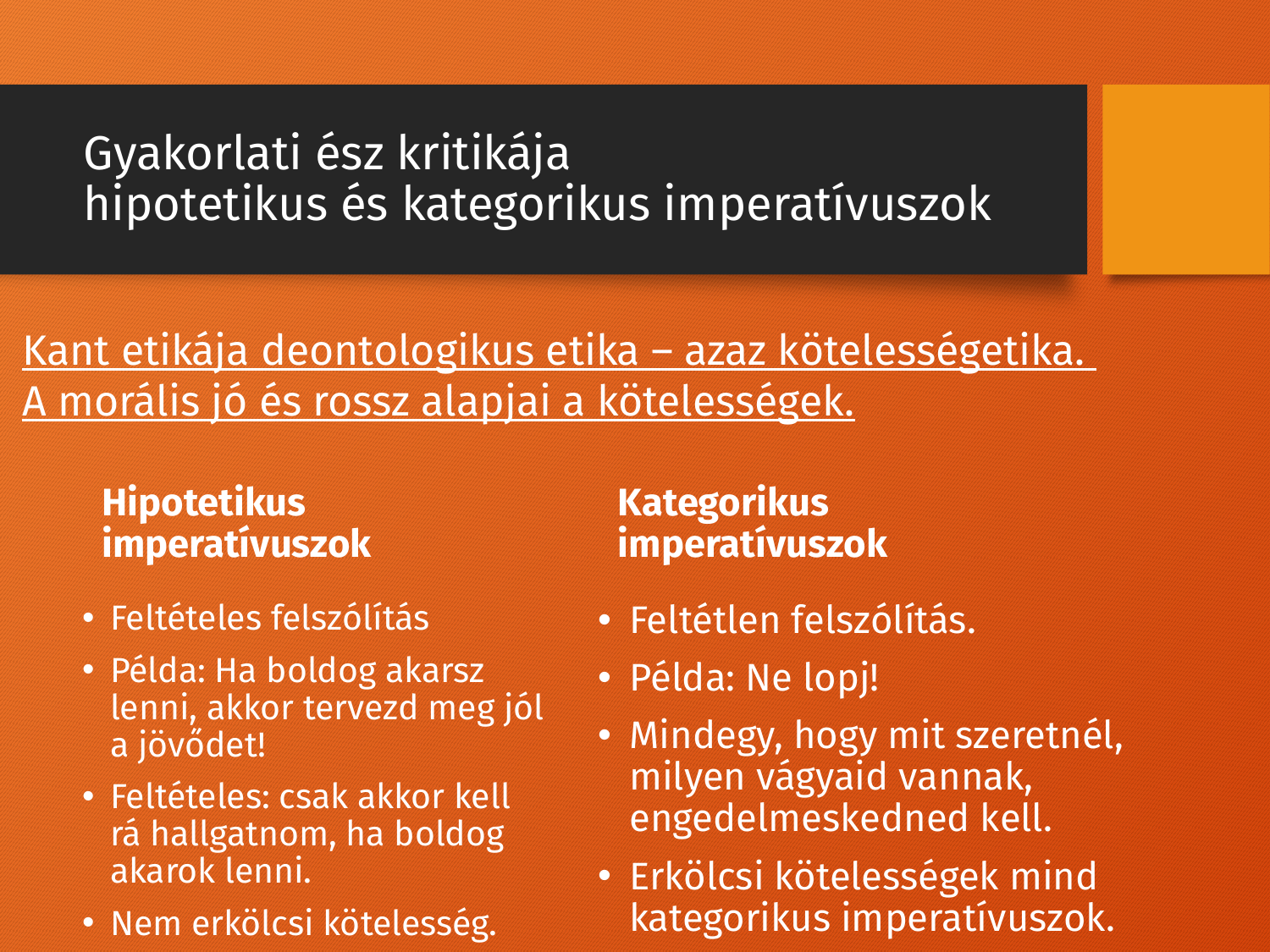

# Gyakorlati ész kritikája hipotetikus és kategorikus imperatívuszok
Kant etikája deontologikus etika – azaz kötelességetika.
A morális jó és rossz alapjai a kötelességek.
Hipotetikus imperatívuszok
Kategorikus imperatívuszok
Feltételes felszólítás
Példa: Ha boldog akarsz lenni, akkor tervezd meg jól a jövődet!
Feltételes: csak akkor kell rá hallgatnom, ha boldog akarok lenni.
Nem erkölcsi kötelesség.
Feltétlen felszólítás.
Példa: Ne lopj!
Mindegy, hogy mit szeretnél, milyen vágyaid vannak, engedelmeskedned kell.
Erkölcsi kötelességek mind kategorikus imperatívuszok.